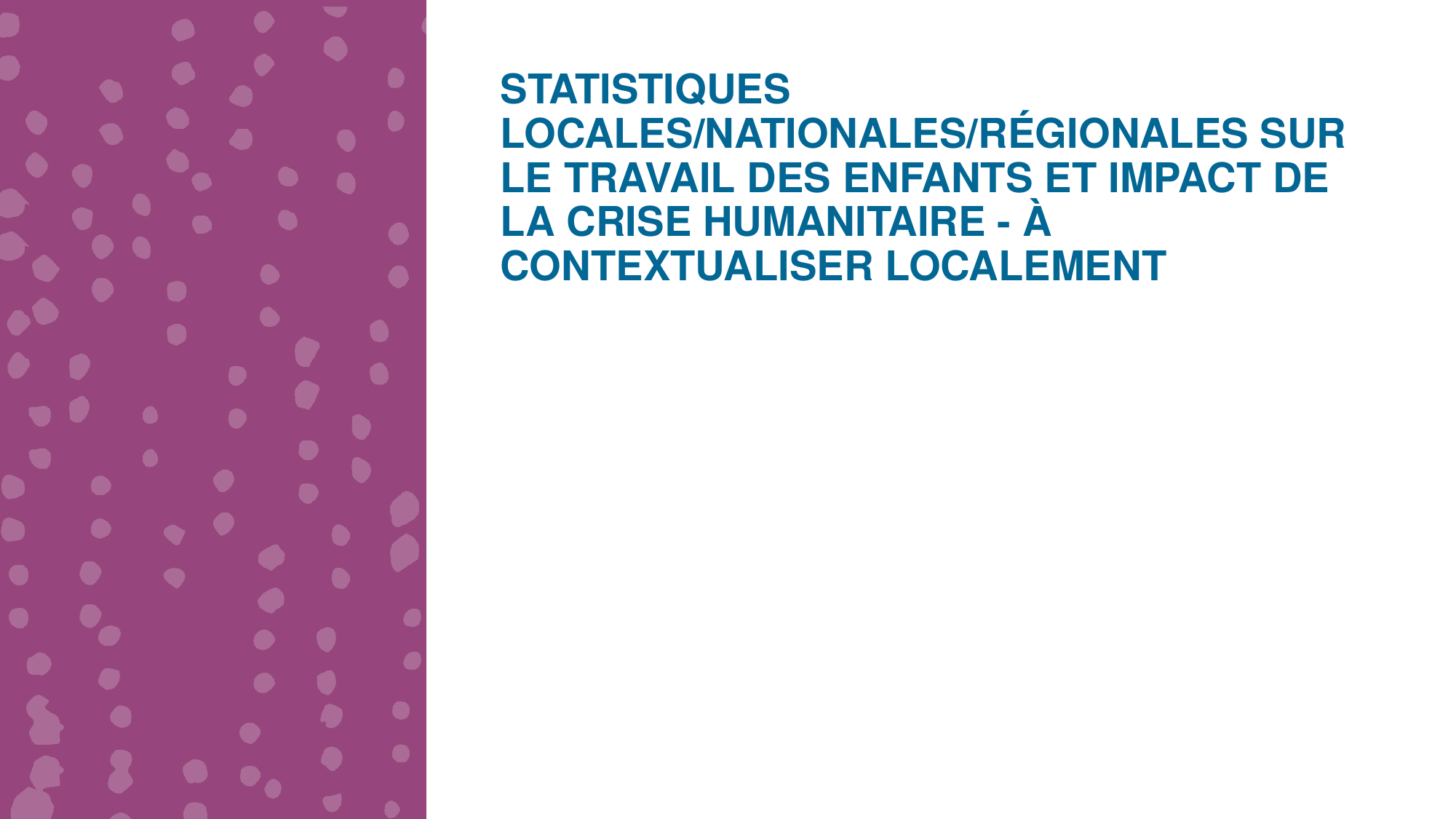

STATISTIQUES LOCALES/NATIONALES/RÉGIONALES SUR LE TRAVAIL DES ENFANTS ET IMPACT DE LA CRISE HUMANITAIRE - À CONTEXTUALISER LOCALEMENT